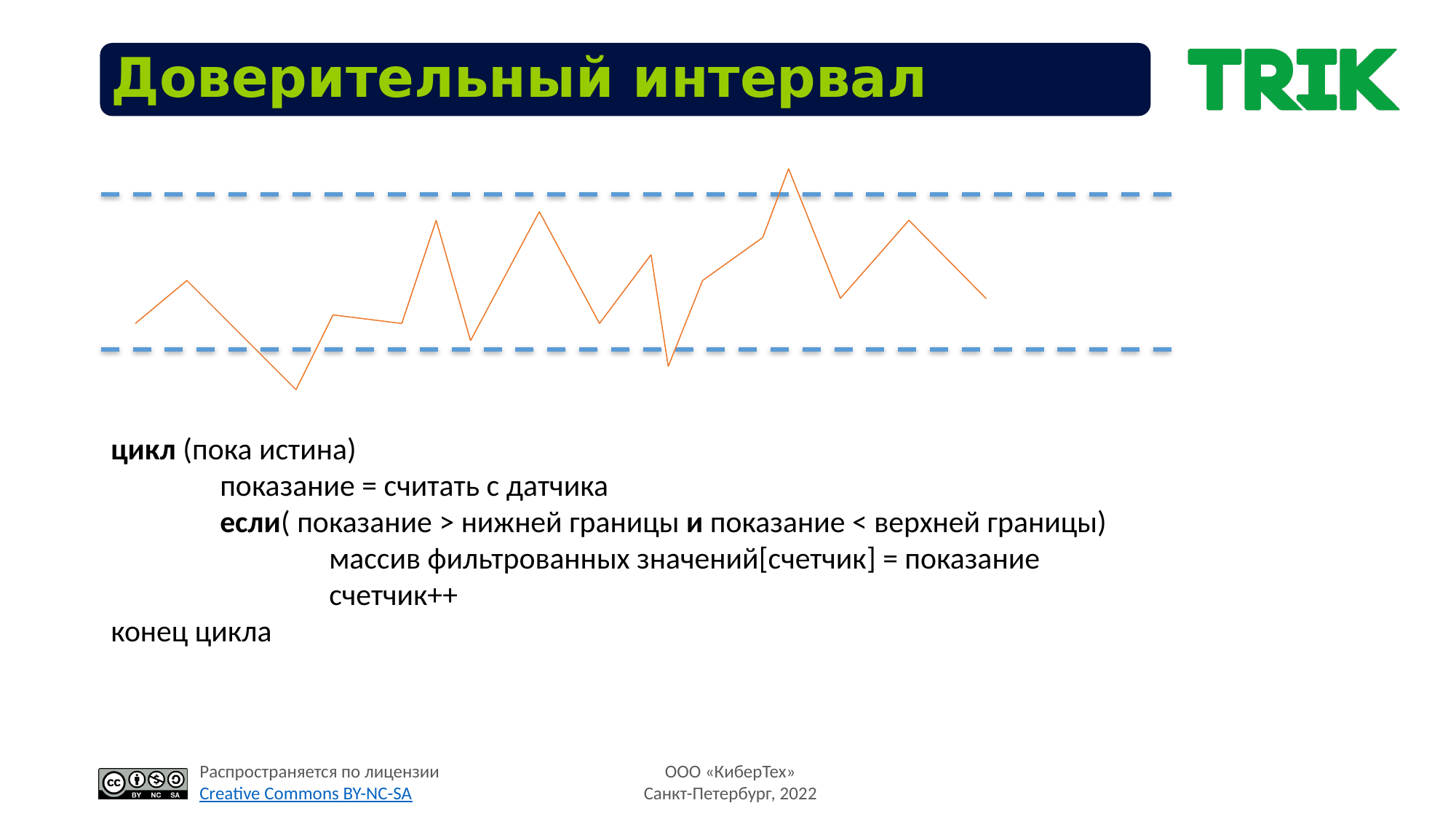

# Доверительный интервал
цикл (пока истина)
	показание = считать с датчика
	если( показание > нижней границы и показание < верхней границы)
		массив фильтрованных значений[счетчик] = показание
		счетчик++
конец цикла